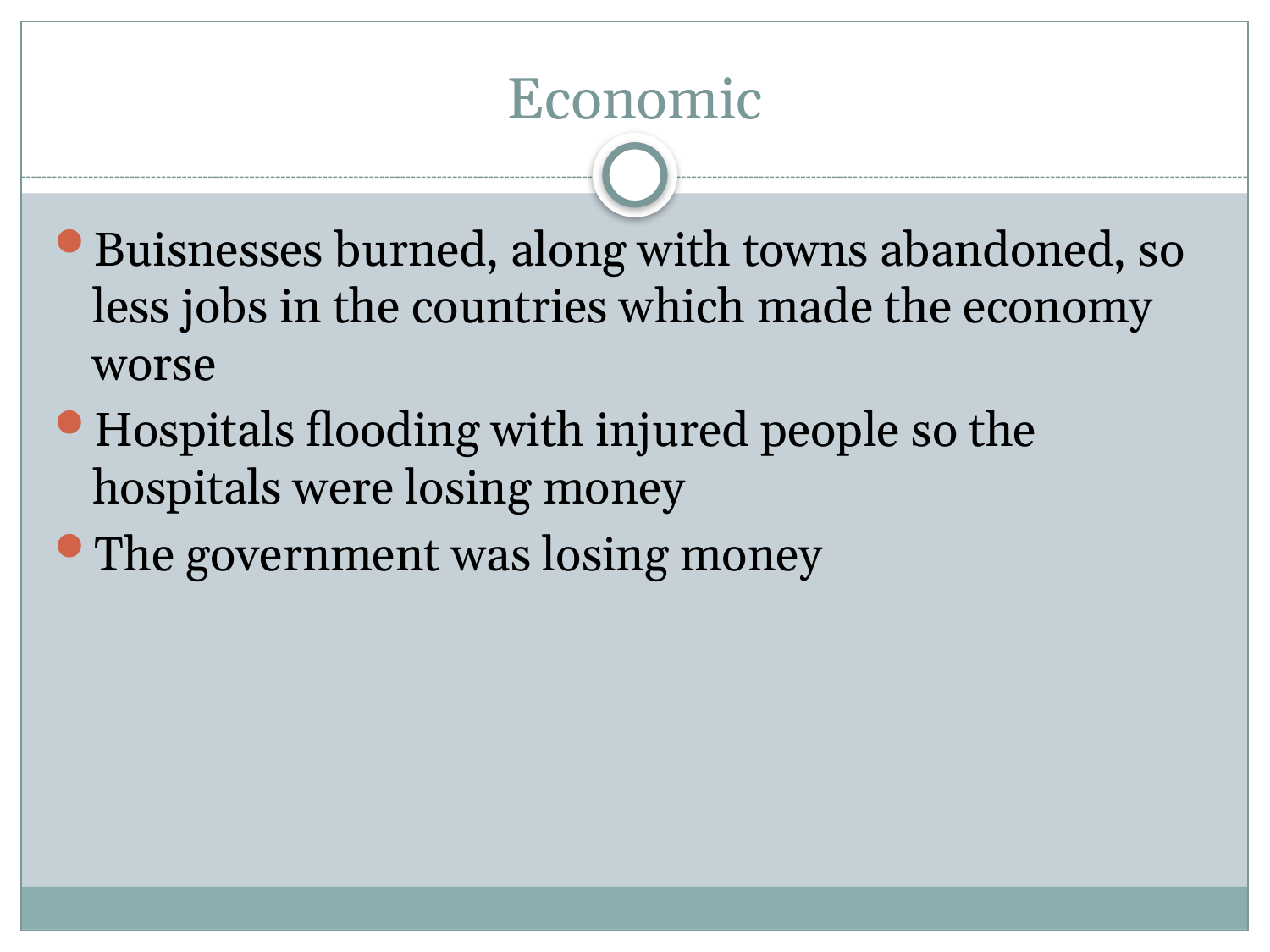

# Economic
Buisnesses burned, along with towns abandoned, so less jobs in the countries which made the economy worse
Hospitals flooding with injured people so the hospitals were losing money
The government was losing money